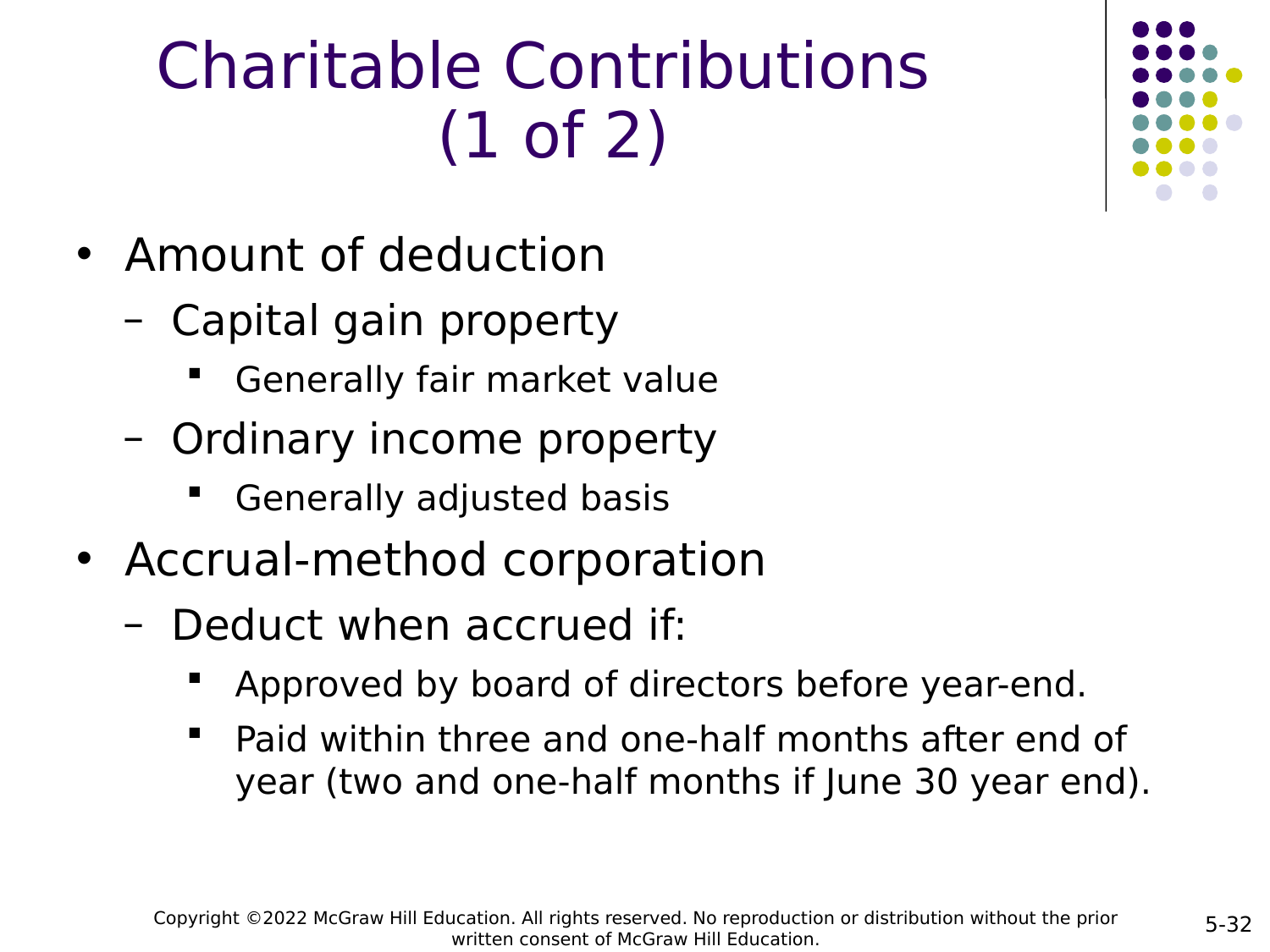

# Charitable Contributions (1 of 2)
Amount of deduction
Capital gain property
Generally fair market value
Ordinary income property
Generally adjusted basis
Accrual-method corporation
Deduct when accrued if:
Approved by board of directors before year-end.
Paid within three and one-half months after end of year (two and one-half months if June 30 year end).
5-32